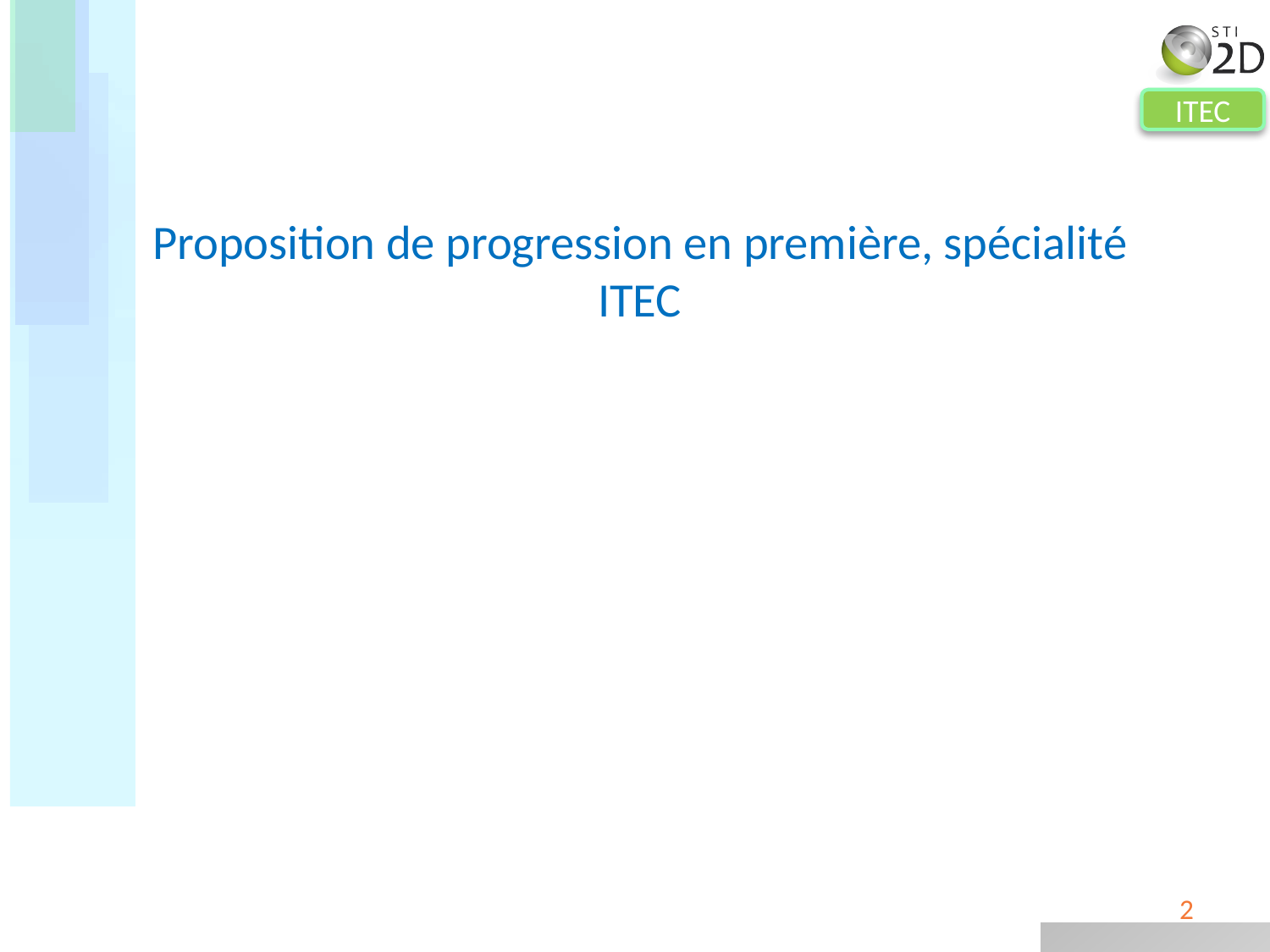

# Proposition de progression en première, spécialité ITEC
2